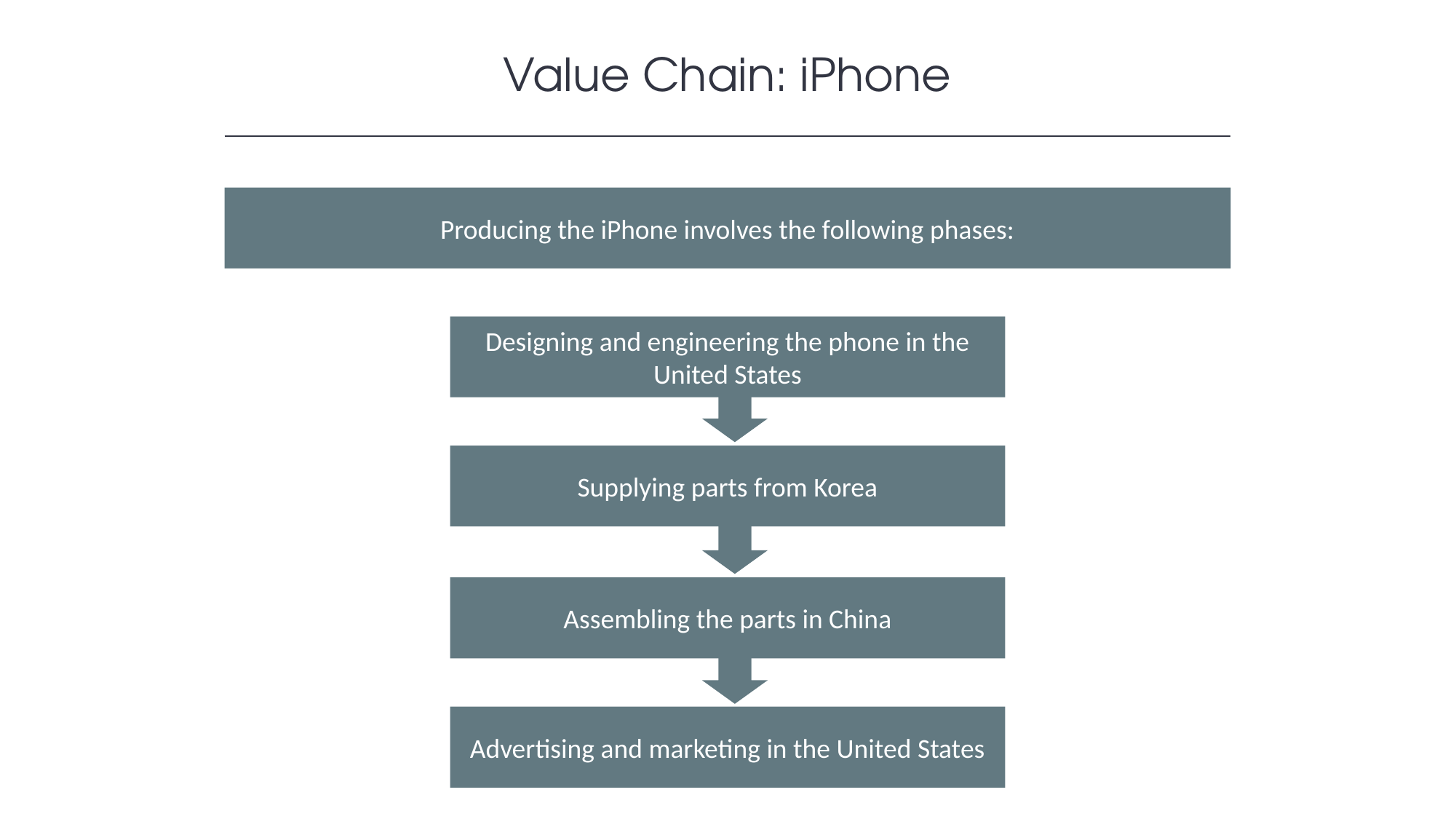

Value Chain: iPhone
Producing the iPhone involves the following phases:
Designing and engineering the phone in the United States

Supplying parts from Korea

Assembling the parts in China

Advertising and marketing in the United States